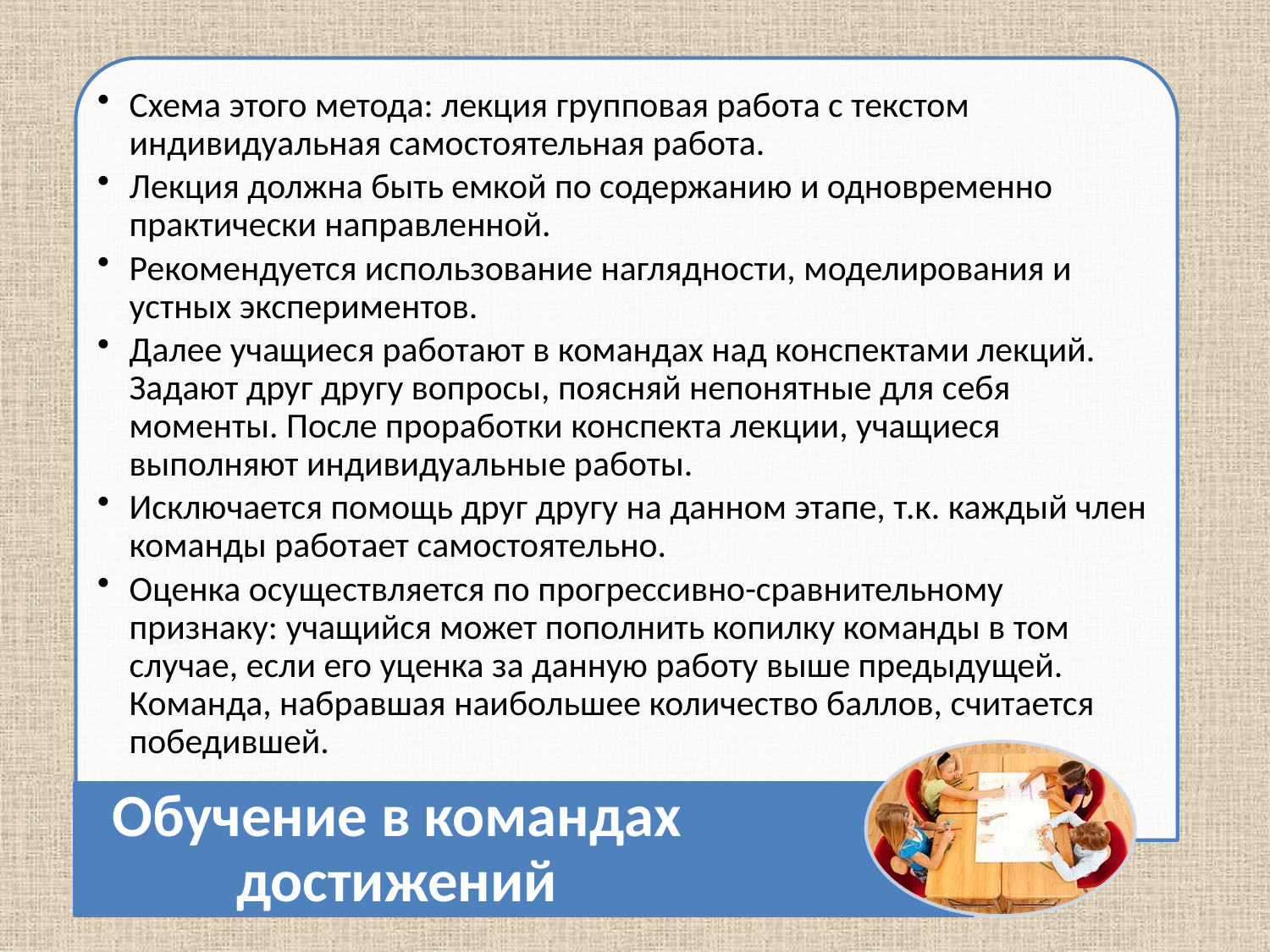

Схема этого метода: лекция групповая работа с текстом         индивидуальная самостоятельная работа.
Лекция должна быть емкой по содержанию и одновременно практически направленной.
Рекомендуется использование наглядности, моделирования и устных экспериментов.
Далее учащиеся работают в командах над конспектами лекций. Задают друг другу вопросы, поясняй непонятные для себя моменты. После проработки конспекта лекции, учащиеся выполняют индивидуальные работы.
Исключается помощь друг другу на данном этапе, т.к. каждый член команды работает самостоятельно.
Оценка осуществляется по прогрессивно-сравнительному признаку: учащийся может пополнить копилку команды в том случае, если его уценка за данную работу выше предыдущей. Команда, набравшая наибольшее количество баллов, считается победившей.
Обучение в командах достижений